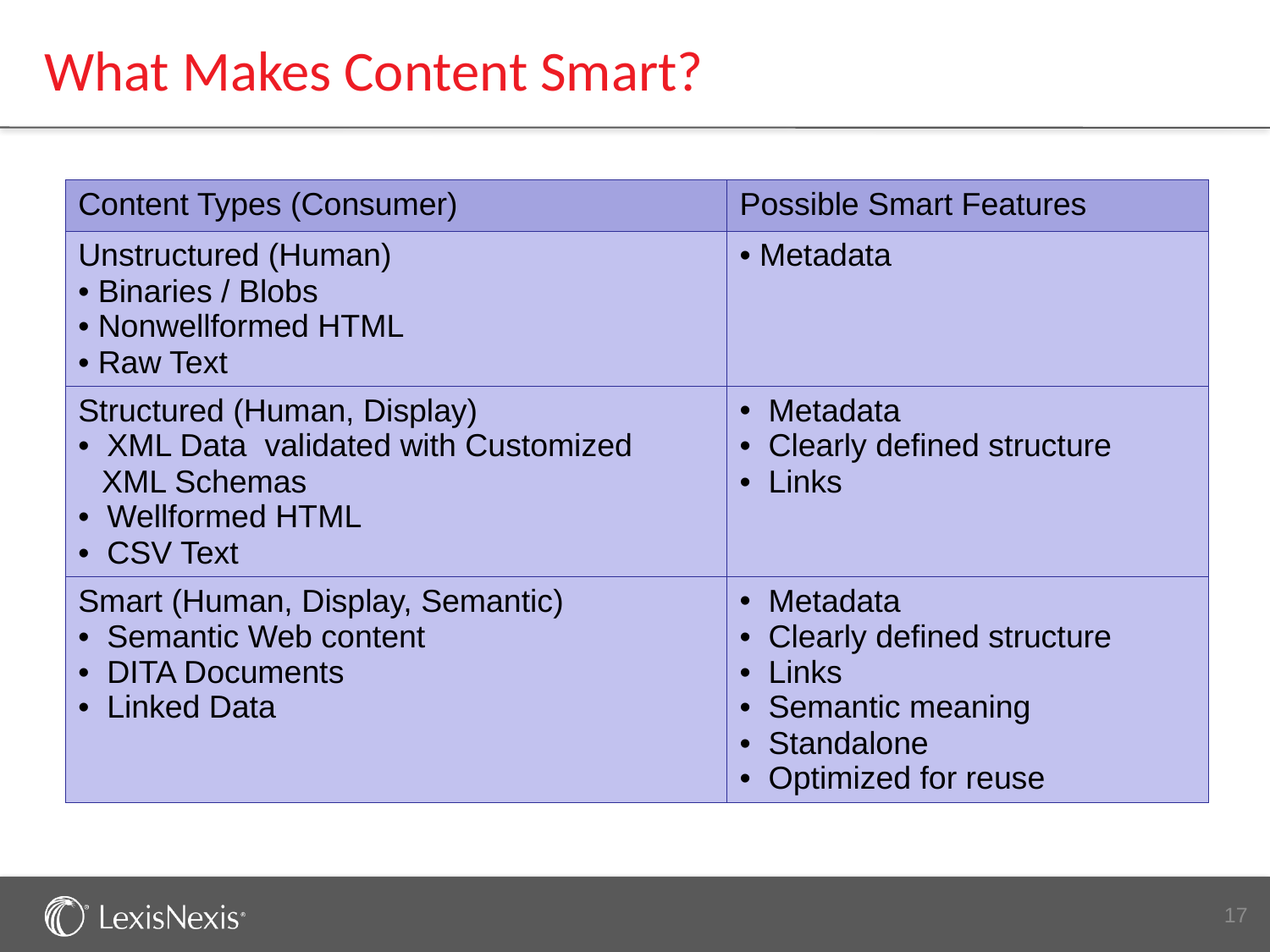

# What Makes Content Smart?

| Content Types (Consumer) | Possible Smart Features |
| --- | --- |
| Unstructured (Human) Binaries / Blobs Nonwellformed HTML Raw Text | Metadata |
| Structured (Human, Display) XML Data validated with Customized XML Schemas Wellformed HTML CSV Text | Metadata Clearly defined structure Links |
| Smart (Human, Display, Semantic) Semantic Web content DITA Documents Linked Data | Metadata Clearly defined structure Links Semantic meaning Standalone Optimized for reuse |